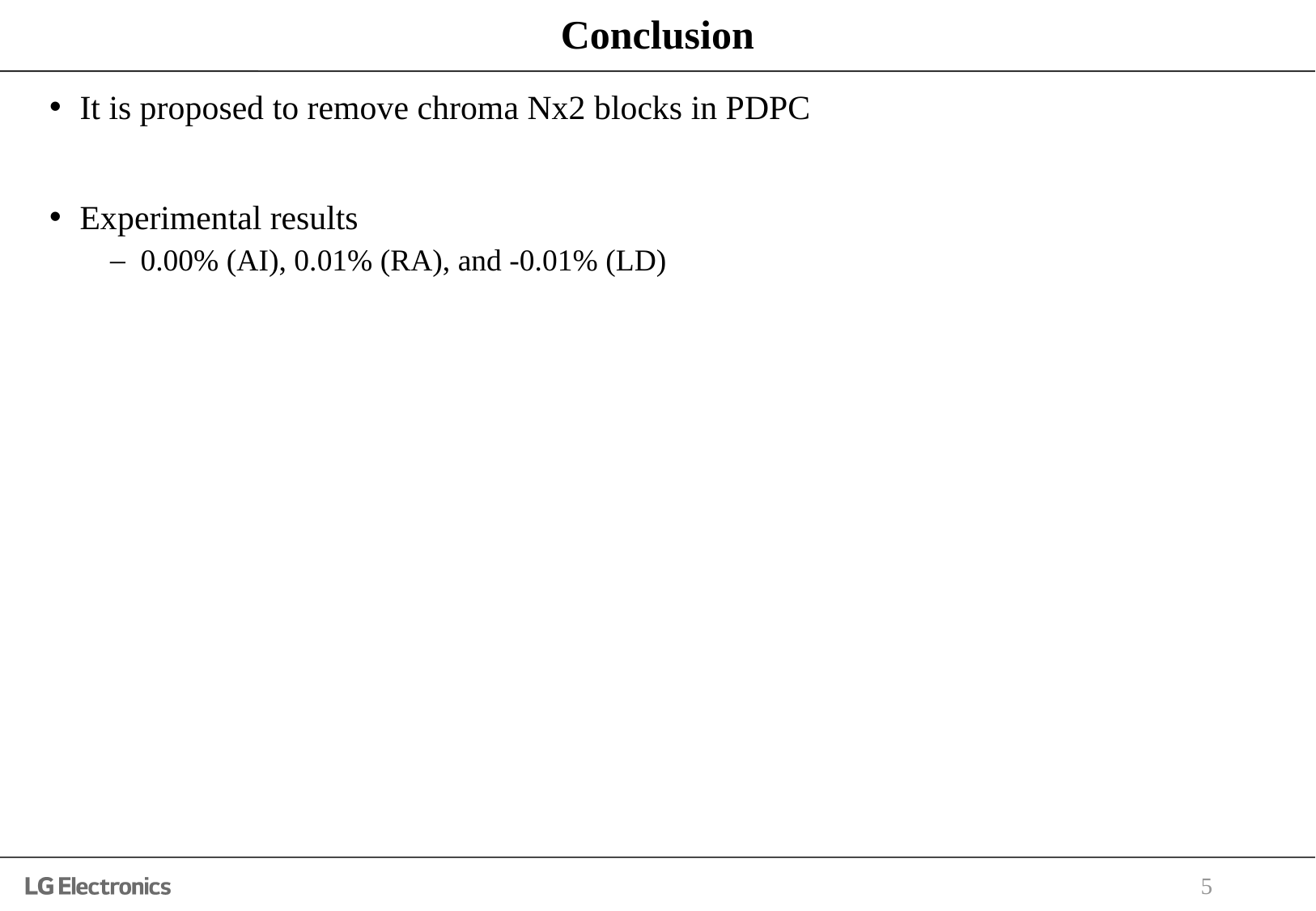

# Conclusion
It is proposed to remove chroma Nx2 blocks in PDPC

Experimental results
0.00% (AI), 0.01% (RA), and -0.01% (LD)

5